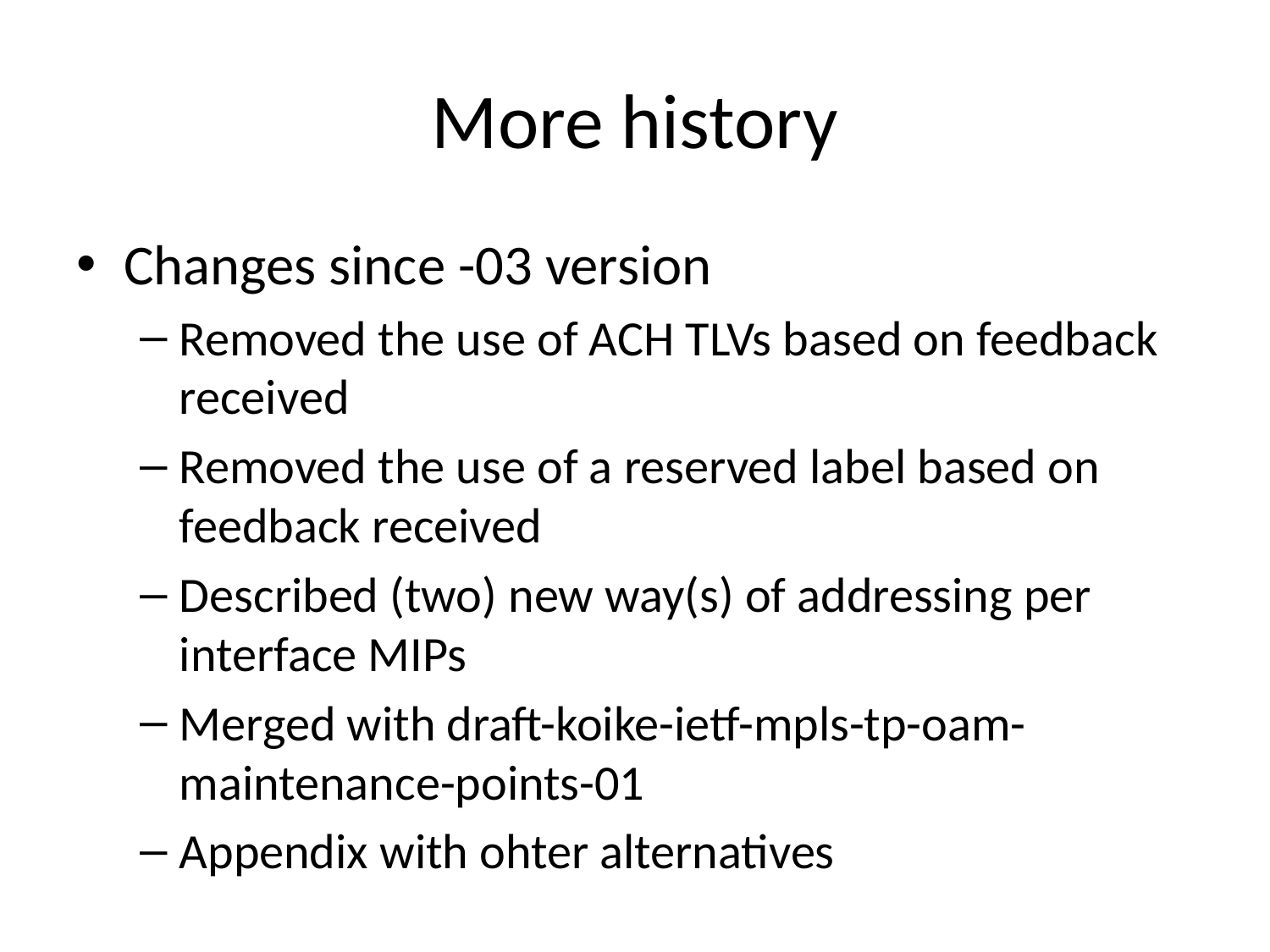

# More history
Changes since -03 version
Removed the use of ACH TLVs based on feedback received
Removed the use of a reserved label based on feedback received
Described (two) new way(s) of addressing per interface MIPs
Merged with draft-koike-ietf-mpls-tp-oam-maintenance-points-01
Appendix with ohter alternatives